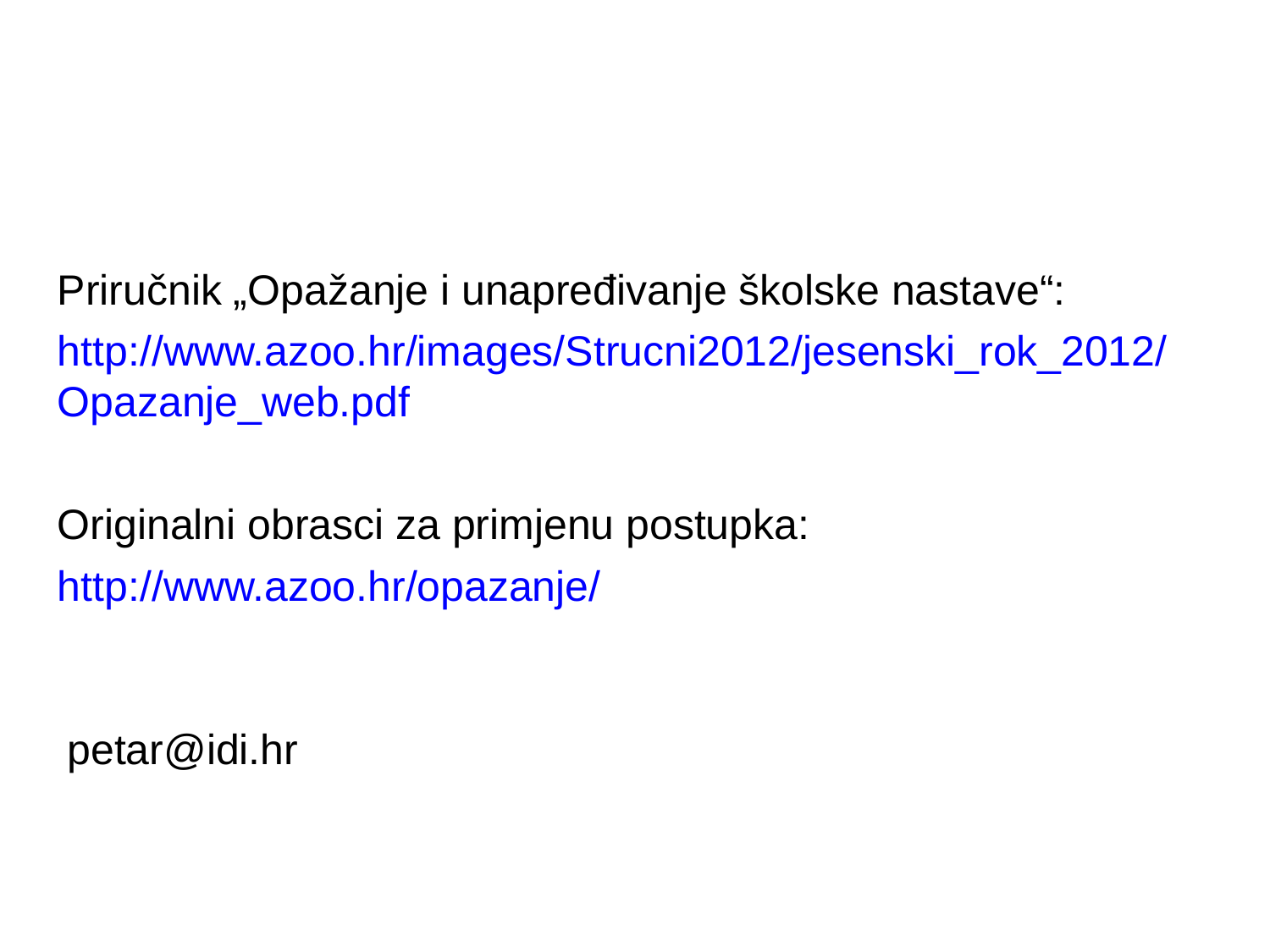

Priručnik „Opažanje i unapređivanje školske nastave“:
http://www.azoo.hr/images/Strucni2012/jesenski_rok_2012/Opazanje_web.pdf

Originalni obrasci za primjenu postupka:
http://www.azoo.hr/opazanje/

petar@idi.hr